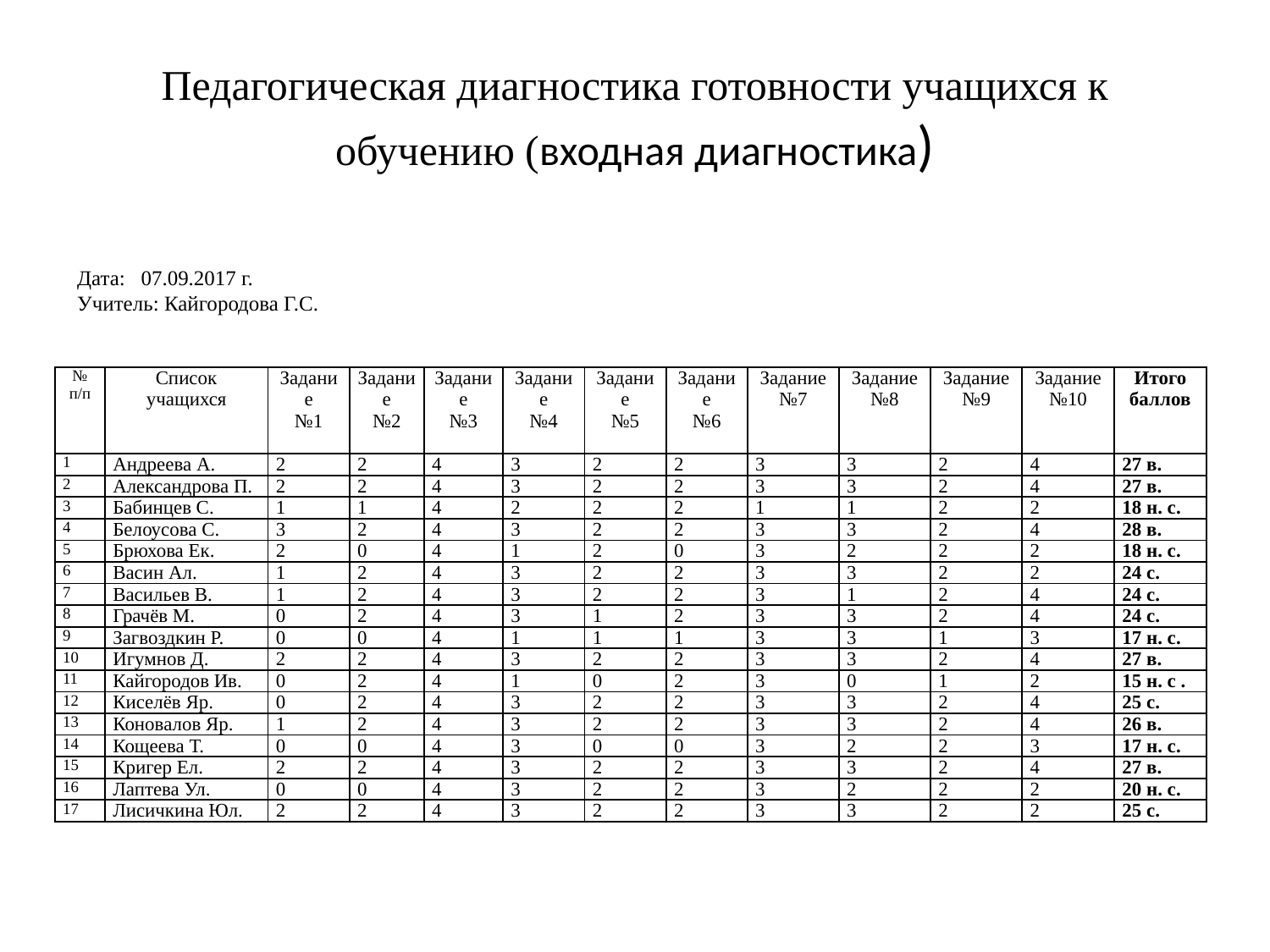

# Педагогическая диагностика готовности учащихся к обучению (входная диагностика)
Дата:   07.09.2017 г.
Учитель: Кайгородова Г.С.

| № п/п | Список учащихся | Задание №1 | Задание №2 | Задание №3 | Задание №4 | Задание №5 | Задание №6 | Задание №7 | Задание №8 | Задание №9 | Задание №10 | Итого баллов |
| --- | --- | --- | --- | --- | --- | --- | --- | --- | --- | --- | --- | --- |
| 1 | Андреева А. | 2 | 2 | 4 | 3 | 2 | 2 | 3 | 3 | 2 | 4 | 27 в. |
| 2 | Александрова П. | 2 | 2 | 4 | 3 | 2 | 2 | 3 | 3 | 2 | 4 | 27 в. |
| 3 | Бабинцев С. | 1 | 1 | 4 | 2 | 2 | 2 | 1 | 1 | 2 | 2 | 18 н. с. |
| 4 | Белоусова С. | 3 | 2 | 4 | 3 | 2 | 2 | 3 | 3 | 2 | 4 | 28 в. |
| 5 | Брюхова Ек. | 2 | 0 | 4 | 1 | 2 | 0 | 3 | 2 | 2 | 2 | 18 н. с. |
| 6 | Васин Ал. | 1 | 2 | 4 | 3 | 2 | 2 | 3 | 3 | 2 | 2 | 24 с. |
| 7 | Васильев В. | 1 | 2 | 4 | 3 | 2 | 2 | 3 | 1 | 2 | 4 | 24 с. |
| 8 | Грачёв М. | 0 | 2 | 4 | 3 | 1 | 2 | 3 | 3 | 2 | 4 | 24 с. |
| 9 | Загвоздкин Р. | 0 | 0 | 4 | 1 | 1 | 1 | 3 | 3 | 1 | 3 | 17 н. с. |
| 10 | Игумнов Д. | 2 | 2 | 4 | 3 | 2 | 2 | 3 | 3 | 2 | 4 | 27 в. |
| 11 | Кайгородов Ив. | 0 | 2 | 4 | 1 | 0 | 2 | 3 | 0 | 1 | 2 | 15 н. с . |
| 12 | Киселёв Яр. | 0 | 2 | 4 | 3 | 2 | 2 | 3 | 3 | 2 | 4 | 25 с. |
| 13 | Коновалов Яр. | 1 | 2 | 4 | 3 | 2 | 2 | 3 | 3 | 2 | 4 | 26 в. |
| 14 | Кощеева Т. | 0 | 0 | 4 | 3 | 0 | 0 | 3 | 2 | 2 | 3 | 17 н. с. |
| 15 | Кригер Ел. | 2 | 2 | 4 | 3 | 2 | 2 | 3 | 3 | 2 | 4 | 27 в. |
| 16 | Лаптева Ул. | 0 | 0 | 4 | 3 | 2 | 2 | 3 | 2 | 2 | 2 | 20 н. с. |
| 17 | Лисичкина Юл. | 2 | 2 | 4 | 3 | 2 | 2 | 3 | 3 | 2 | 2 | 25 с. |